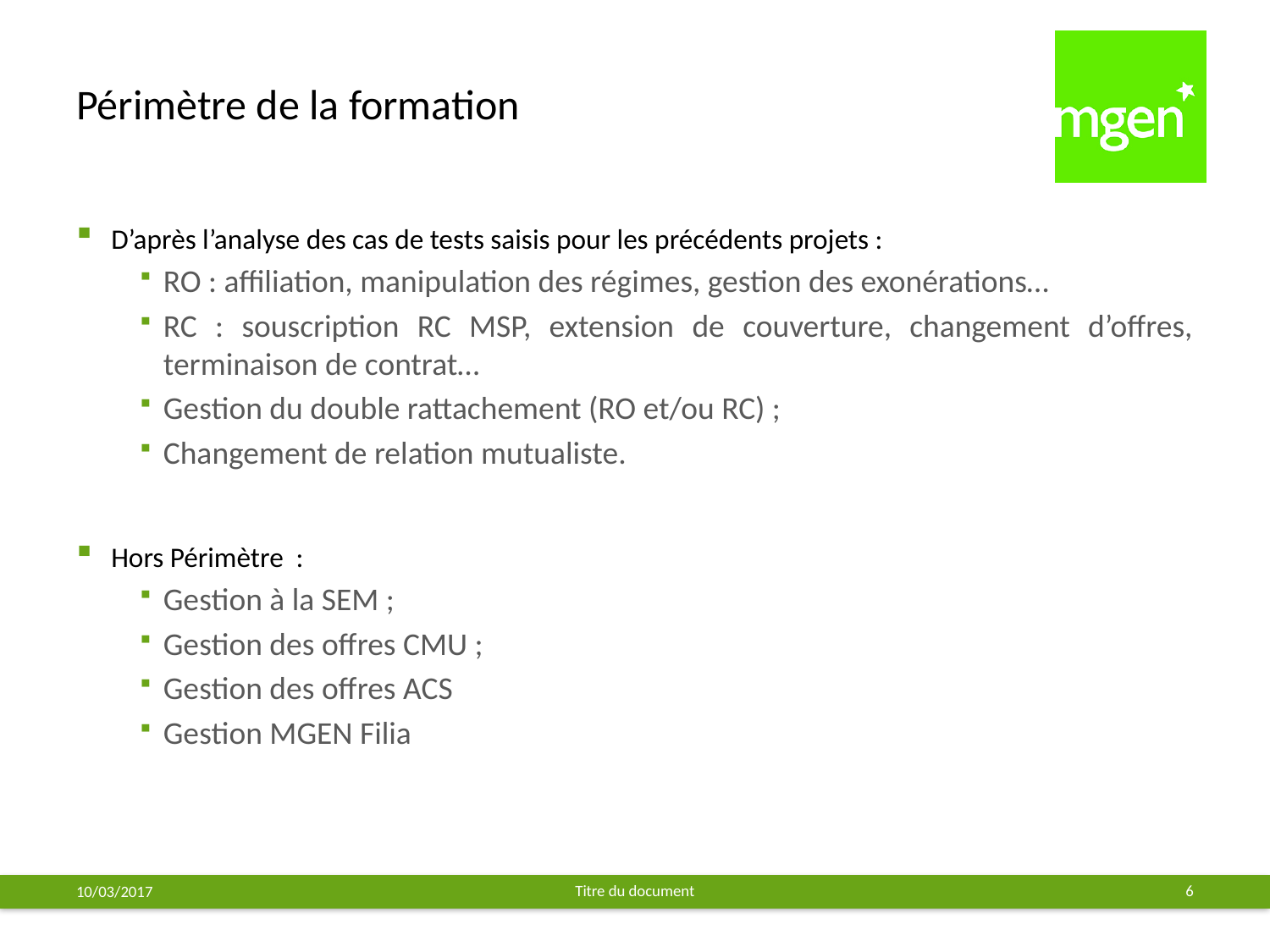

# Périmètre de la formation
D’après l’analyse des cas de tests saisis pour les précédents projets :
RO : affiliation, manipulation des régimes, gestion des exonérations…
RC : souscription RC MSP, extension de couverture, changement d’offres, terminaison de contrat…
Gestion du double rattachement (RO et/ou RC) ;
Changement de relation mutualiste.

Hors Périmètre  :
Gestion à la SEM ;
Gestion des offres CMU ;
Gestion des offres ACS
Gestion MGEN Filia

Titre du document
6
10/03/2017